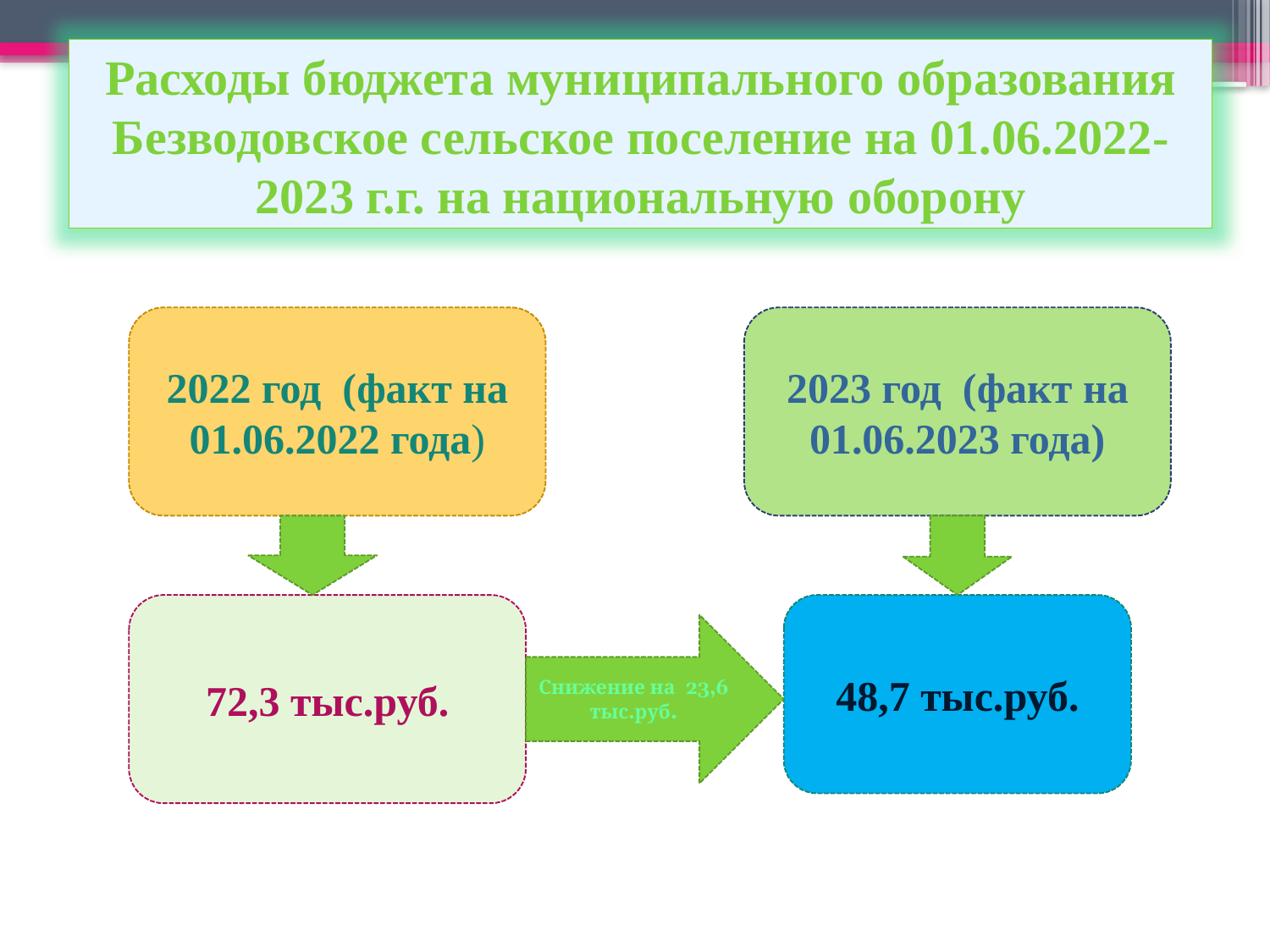

Расходы бюджета муниципального образования Безводовское сельское поселение на 01.06.2022-2023 г.г. на национальную оборону
2022 год  (факт на 01.06.2022 года)
2023 год  (факт на 01.06.2023 года)

72,3 тыс.руб.
48,7 тыс.руб.
Снижение на  23,6 тыс.руб.